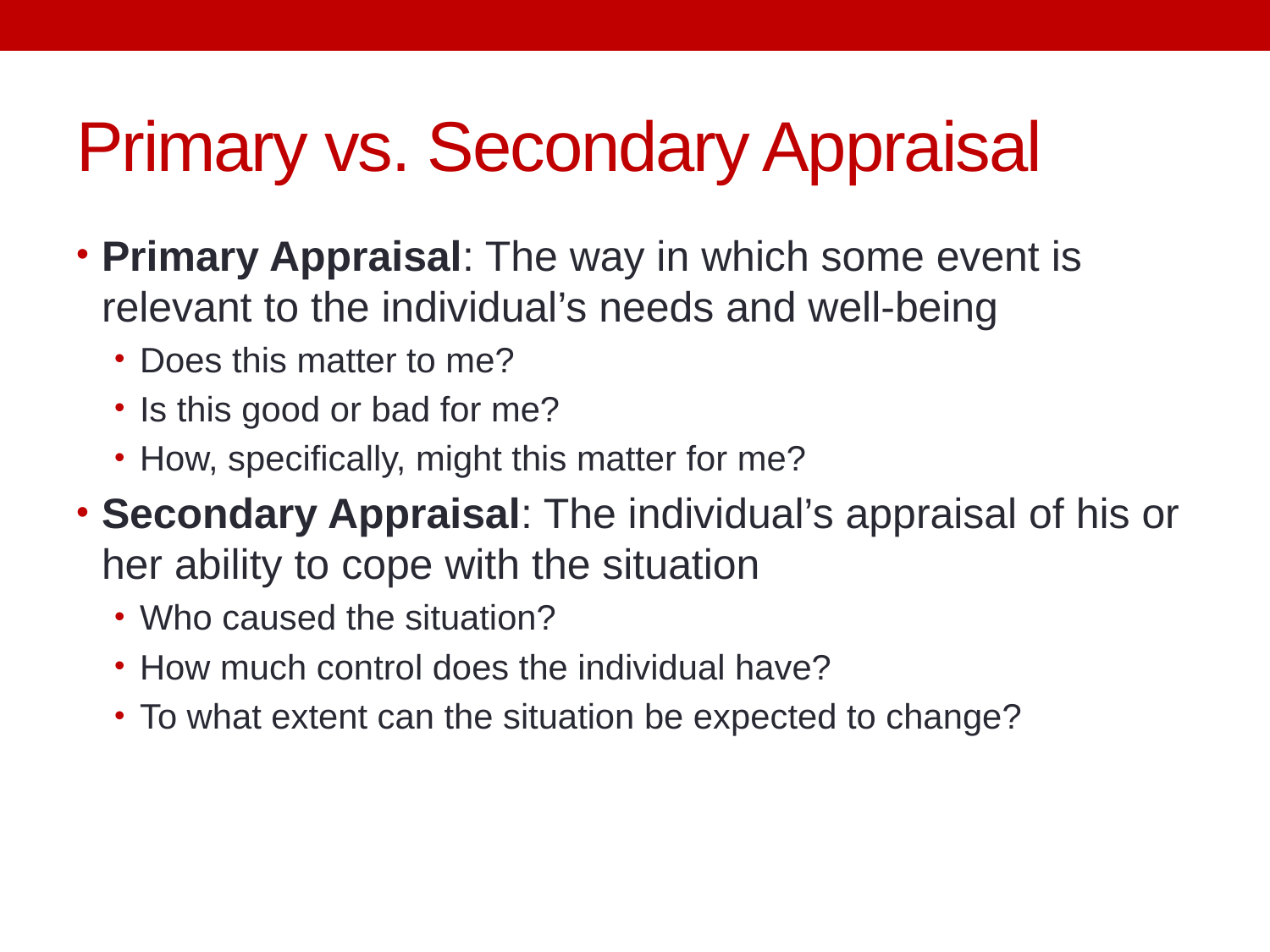

# Primary vs. Secondary Appraisal
Primary Appraisal: The way in which some event is relevant to the individual’s needs and well-being
Does this matter to me?
Is this good or bad for me?
How, specifically, might this matter for me?
Secondary Appraisal: The individual’s appraisal of his or her ability to cope with the situation
Who caused the situation?
How much control does the individual have?
To what extent can the situation be expected to change?